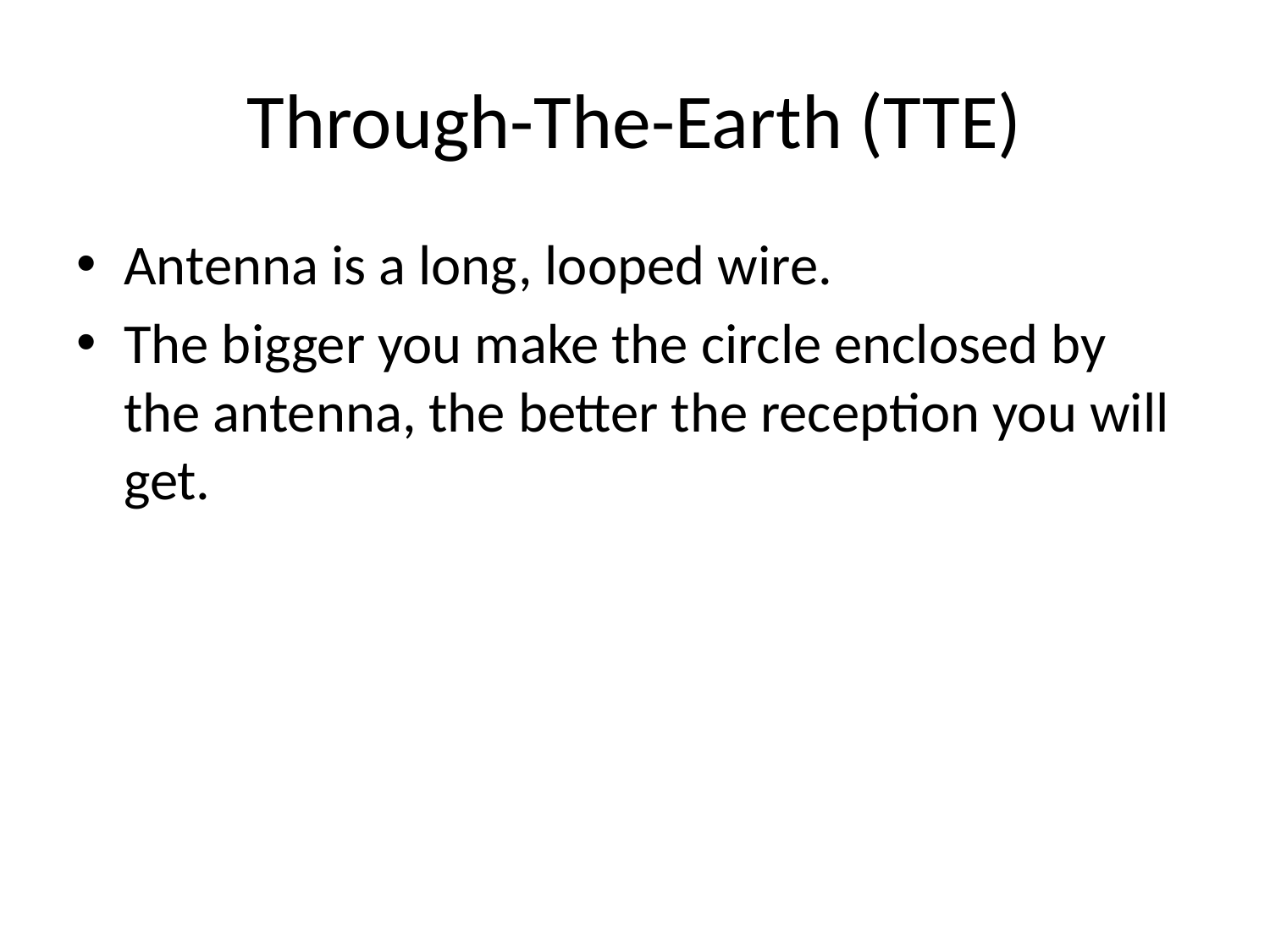

# Through-The-Earth (TTE)
Antenna is a long, looped wire.
The bigger you make the circle enclosed by the antenna, the better the reception you will get.